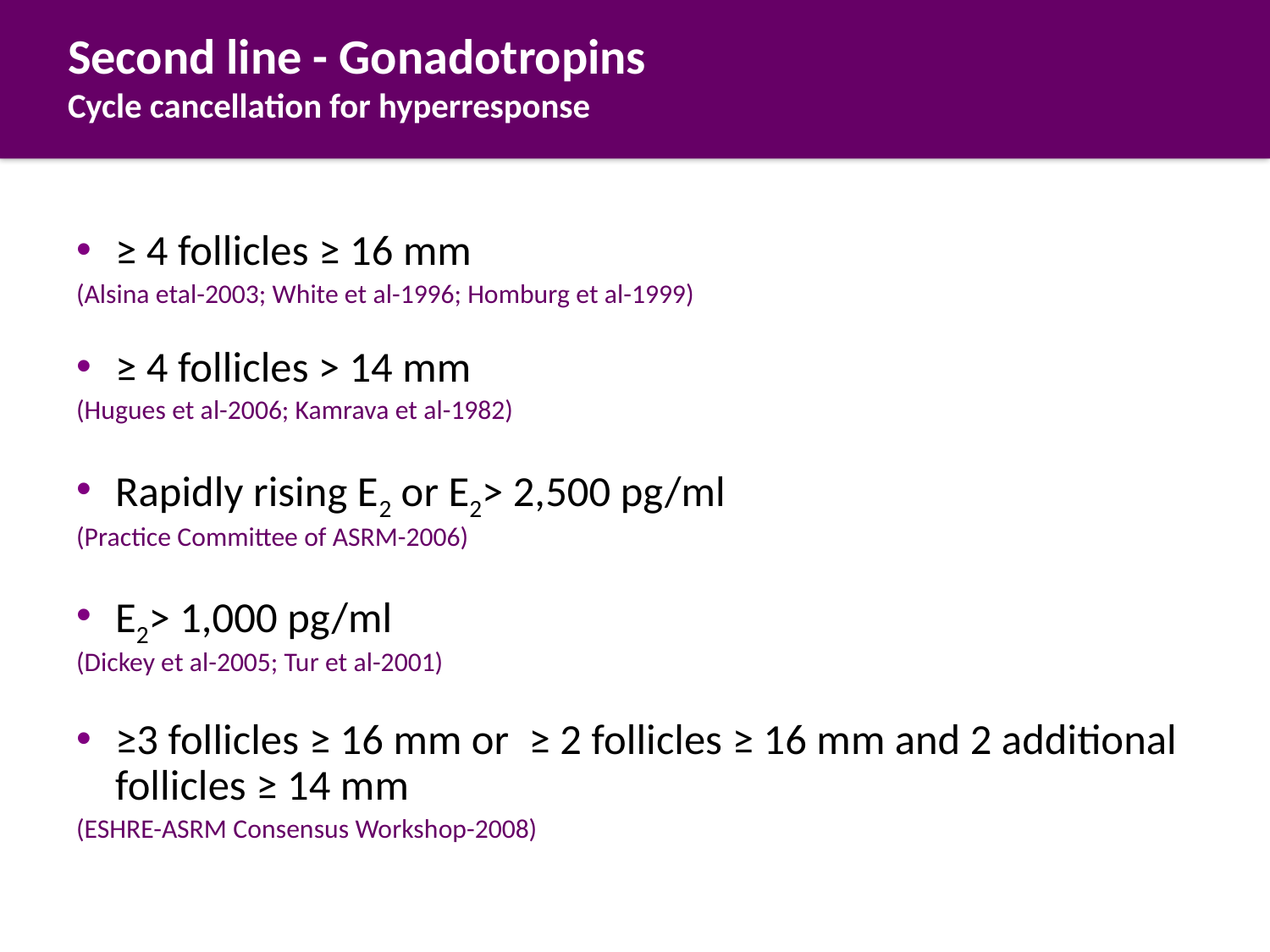

# Second line - Gonadotropins Cycle cancellation for hyperresponse
≥ 4 follicles ≥ 16 mm
(Alsina etal-2003; White et al-1996; Homburg et al-1999)

≥ 4 follicles > 14 mm
(Hugues et al-2006; Kamrava et al-1982)

Rapidly rising E2 or E2> 2,500 pg/ml
(Practice Committee of ASRM-2006)

E2> 1,000 pg/ml
(Dickey et al-2005; Tur et al-2001)

≥3 follicles ≥ 16 mm or  ≥ 2 follicles ≥ 16 mm and 2 additional follicles ≥ 14 mm
(ESHRE-ASRM Consensus Workshop-2008)